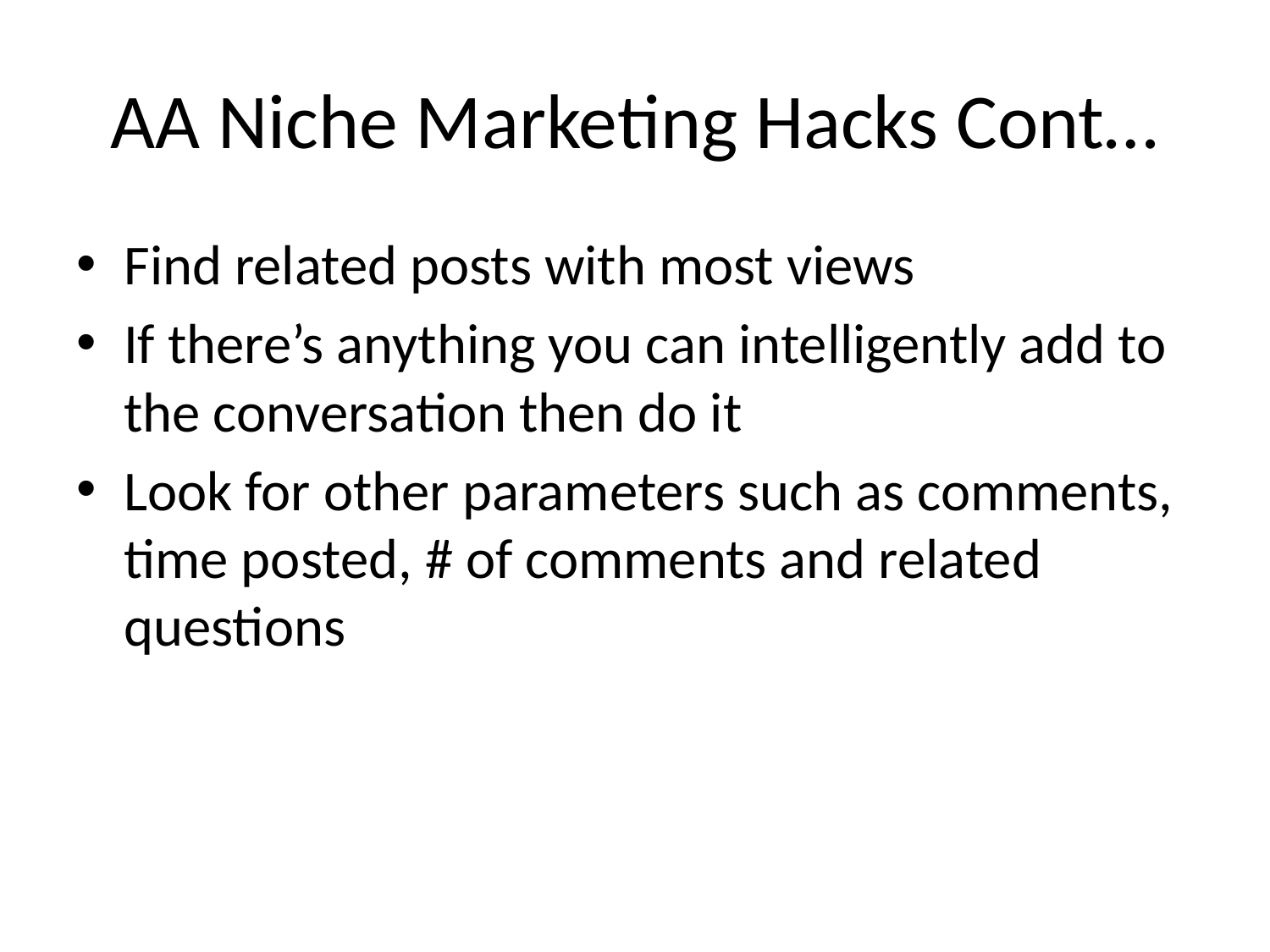

# AA Niche Marketing Hacks Cont…
Find related posts with most views
If there’s anything you can intelligently add to the conversation then do it
Look for other parameters such as comments, time posted, # of comments and related questions